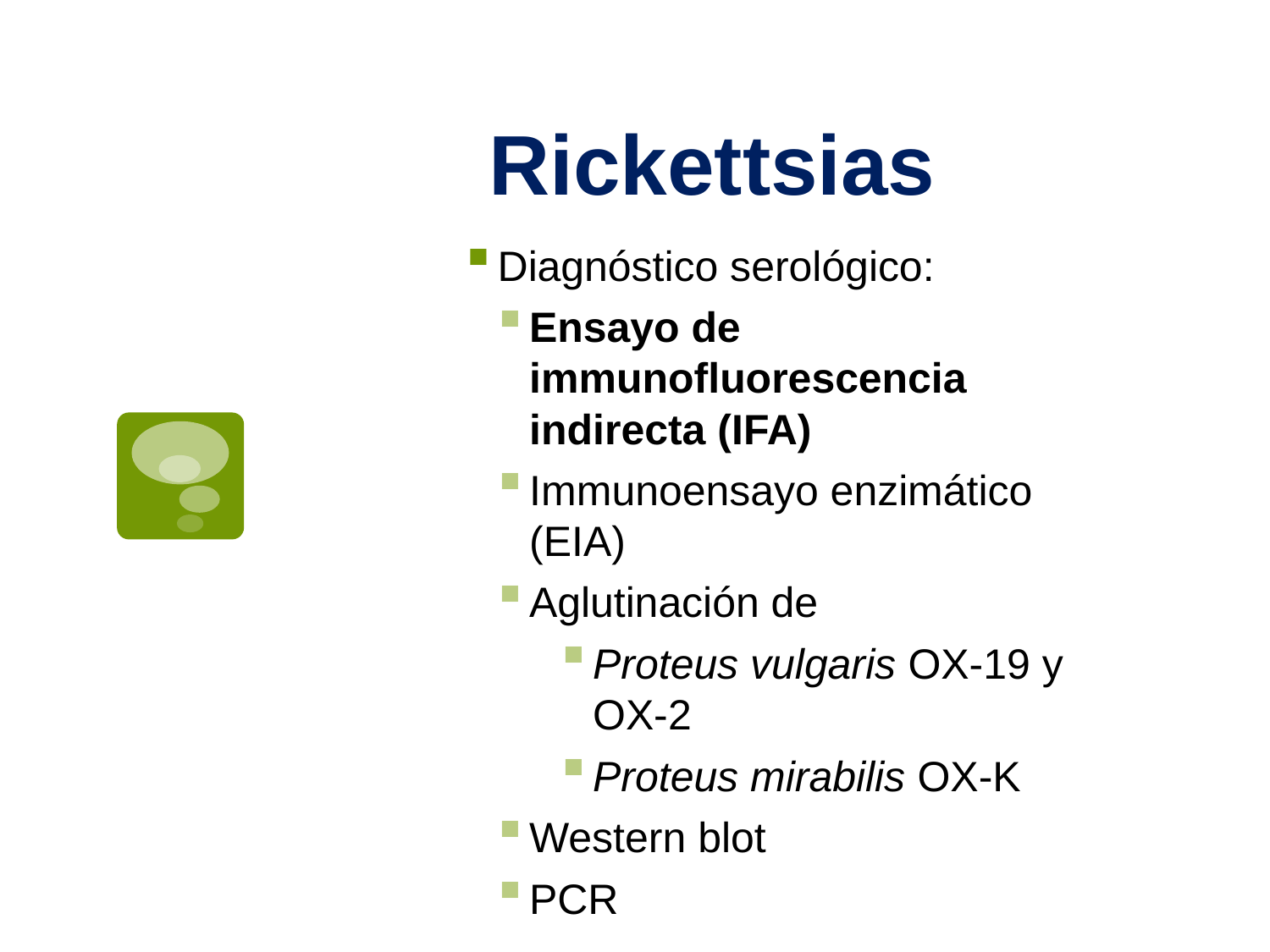

# Rickettsias
Diagnóstico serológico:
Ensayo de immunofluorescencia indirecta (IFA)
Immunoensayo enzimático (EIA)
Aglutinación de
Proteus vulgaris OX-19 y OX-2
Proteus mirabilis OX-K
Western blot
PCR